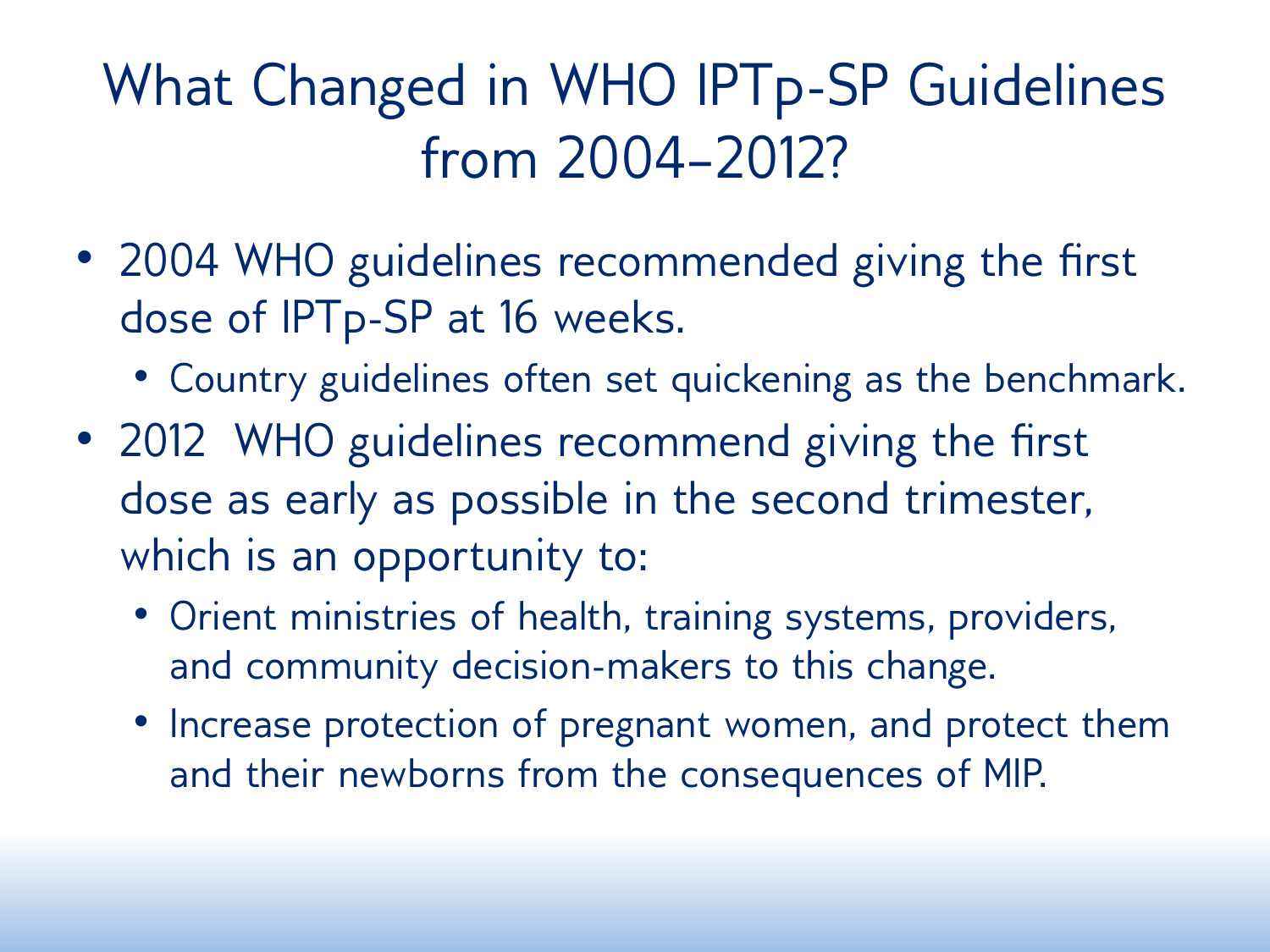

# What Changed in WHO IPTp-SP Guidelines from 2004–2012?
2004 WHO guidelines recommended giving the first dose of IPTp-SP at 16 weeks.
Country guidelines often set quickening as the benchmark.
2012  WHO guidelines recommend giving the first dose as early as possible in the second trimester, which is an opportunity to:
Orient ministries of health, training systems, providers, and community decision-makers to this change.
Increase protection of pregnant women, and protect them and their newborns from the consequences of MIP.